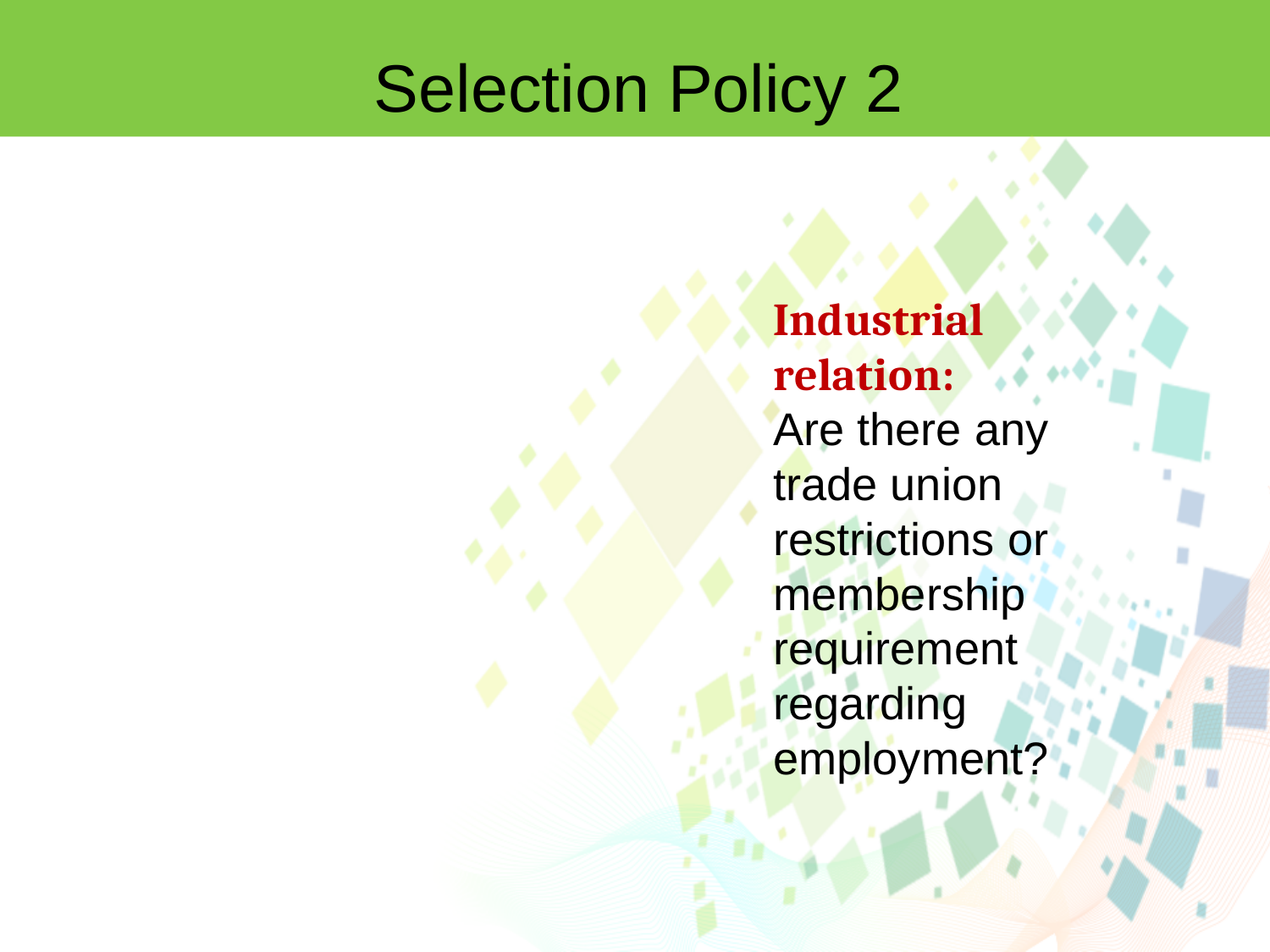

Selection Policy 2
Industrial relation:
Are there any trade union restrictions or membership requirement regarding employment?